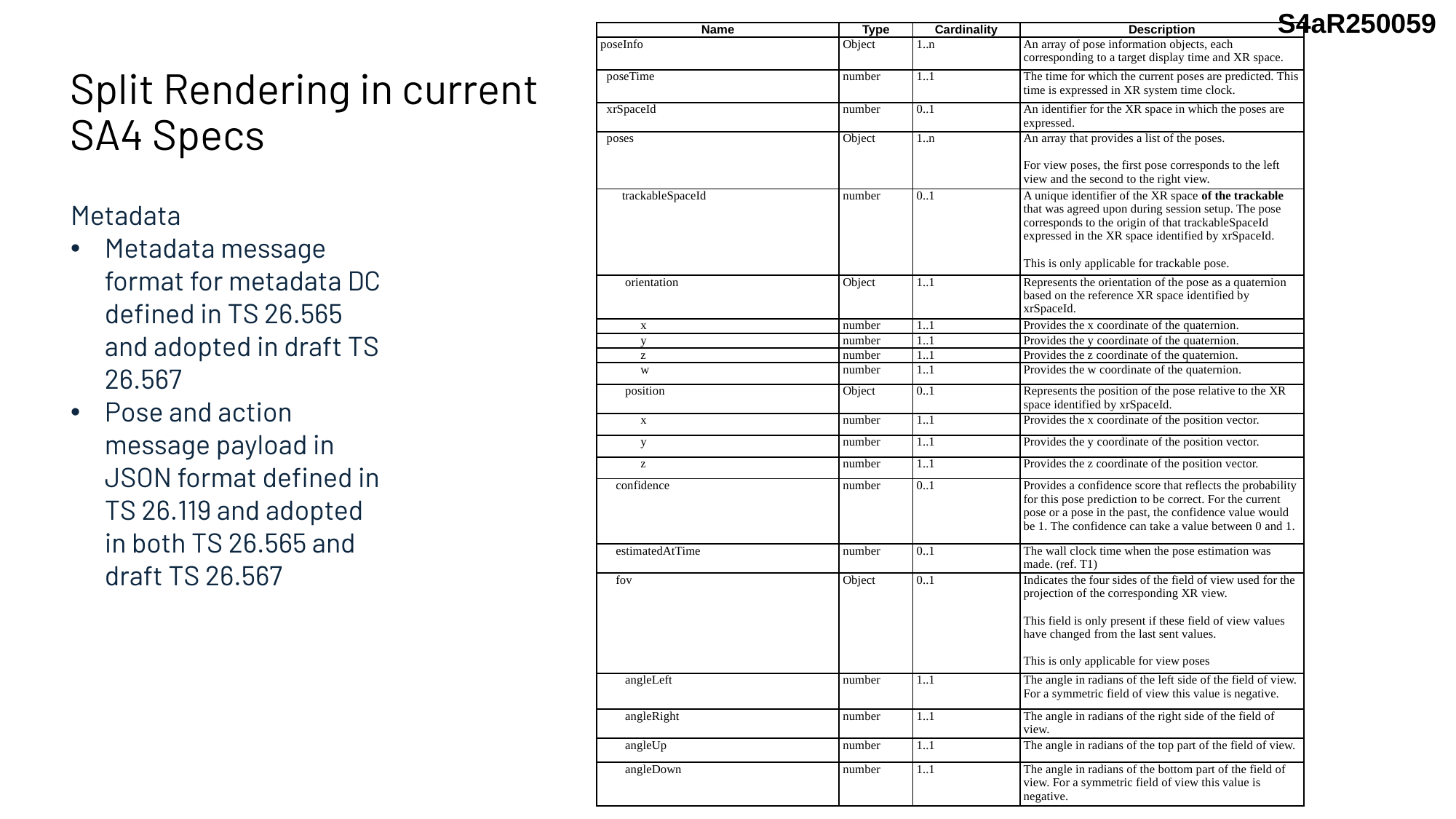

| Name | Type | Cardinality | Description |
| --- | --- | --- | --- |
| poseInfo | Object | 1..n | An array of pose information objects, each corresponding to a target display time and XR space. |
| poseTime | number | 1..1 | The time for which the current poses are predicted. This time is expressed in XR system time clock. |
| xrSpaceId | number | 0..1 | An identifier for the XR space in which the poses are expressed. |
| poses | Object | 1..n | An array that provides a list of the poses. For view poses, the first pose corresponds to the left view and the second to the right view. |
| trackableSpaceId | number | 0..1 | A unique identifier of the XR space of the trackable that was agreed upon during session setup. The pose corresponds to the origin of that trackableSpaceId expressed in the XR space identified by xrSpaceId. This is only applicable for trackable pose. |
| orientation | Object | 1..1 | Represents the orientation of the pose as a quaternion based on the reference XR space identified by xrSpaceId. |
| x | number | 1..1 | Provides the x coordinate of the quaternion. |
| y | number | 1..1 | Provides the y coordinate of the quaternion. |
| z | number | 1..1 | Provides the z coordinate of the quaternion. |
| w | number | 1..1 | Provides the w coordinate of the quaternion. |
| position | Object | 0..1 | Represents the position of the pose relative to the XR space identified by xrSpaceId. |
| x | number | 1..1 | Provides the x coordinate of the position vector. |
| y | number | 1..1 | Provides the y coordinate of the position vector. |
| z | number | 1..1 | Provides the z coordinate of the position vector. |
| confidence | number | 0..1 | Provides a confidence score that reflects the probability for this pose prediction to be correct. For the current pose or a pose in the past, the confidence value would be 1. The confidence can take a value between 0 and 1. |
| estimatedAtTime | number | 0..1 | The wall clock time when the pose estimation was made. (ref. T1) |
| fov | Object | 0..1 | Indicates the four sides of the field of view used for the projection of the corresponding XR view. This field is only present if these field of view values have changed from the last sent values. This is only applicable for view poses |
| angleLeft | number | 1..1 | The angle in radians of the left side of the field of view. For a symmetric field of view this value is negative. |
| angleRight | number | 1..1 | The angle in radians of the right side of the field of view. |
| angleUp | number | 1..1 | The angle in radians of the top part of the field of view. |
| angleDown | number | 1..1 | The angle in radians of the bottom part of the field of view. For a symmetric field of view this value is negative. |
Split Rendering in current SA4 Specs
Metadata
Metadata message format for metadata DC defined in TS 26.565 and adopted in draft TS 26.567
Pose and action message payload in JSON format defined in TS 26.119 and adopted in both TS 26.565 and draft TS 26.567